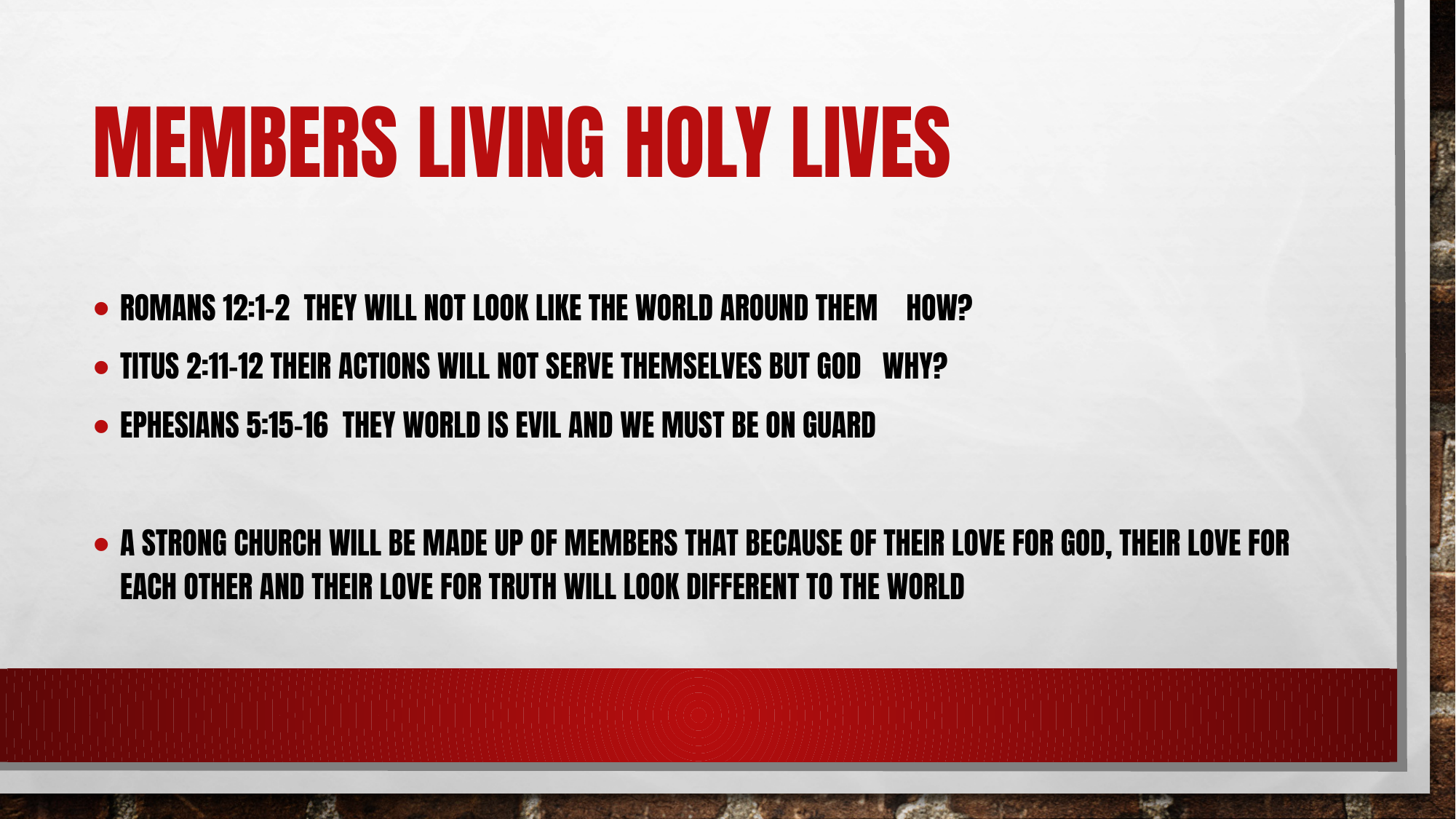

# Members living holy lives
Romans 12:1-2  they will not look like the world around them    How?
Titus 2:11-12 their actions will not serve themselves but god   why?
Ephesians 5:15-16  they world is evil and we must be on guard

A strong church will be made up of members that because of their love for god, their love for each other and their love for truth will look different to the world